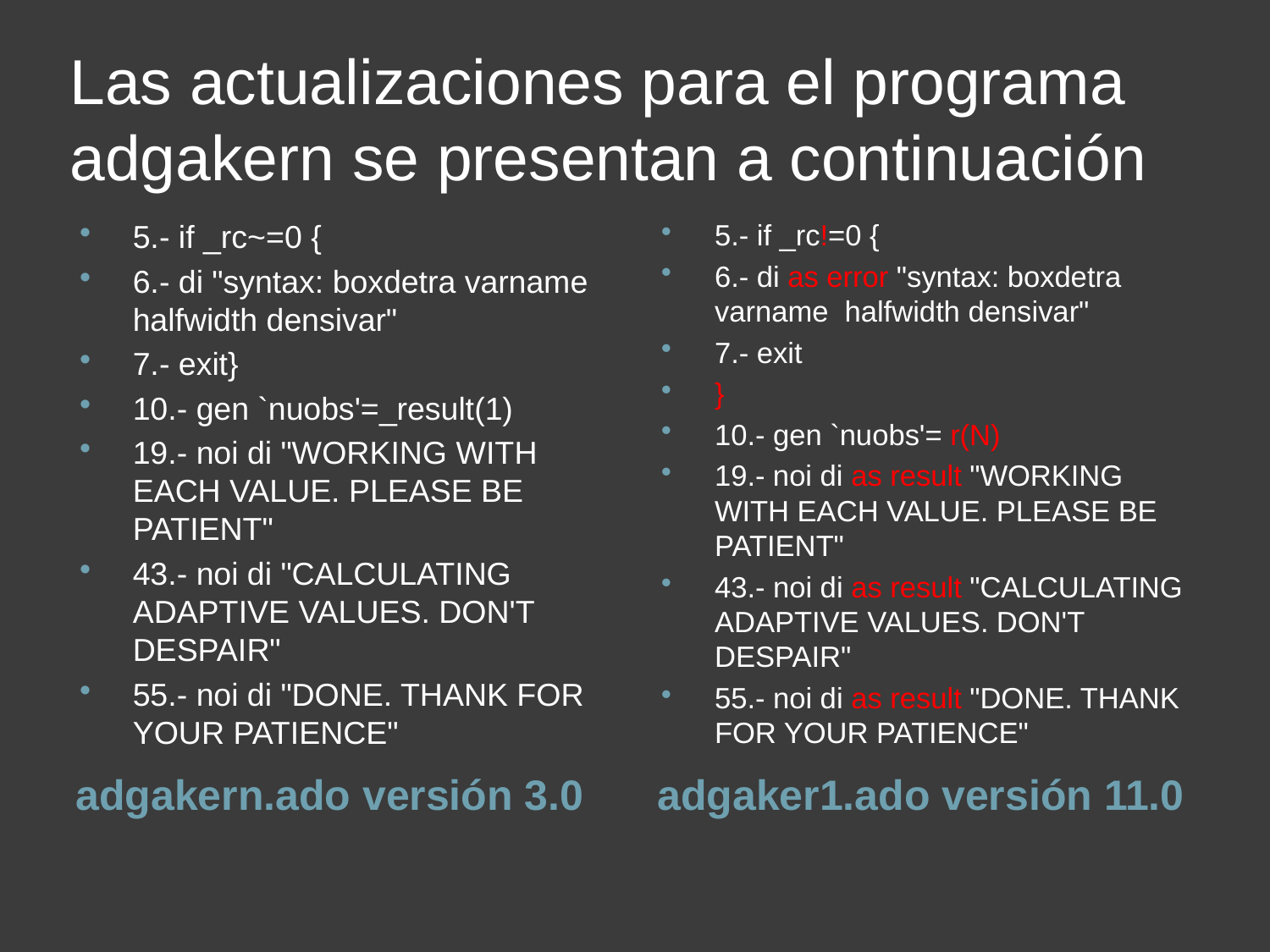

# Las actualizaciones para el programa adgakern se presentan a continuación
5.- if _rc~=0 {
6.- di "syntax: boxdetra varname  halfwidth densivar"
7.- exit}
10.- gen `nuobs'=_result(1)
19.- noi di "WORKING WITH EACH VALUE. PLEASE BE PATIENT"
43.- noi di "CALCULATING ADAPTIVE VALUES. DON'T DESPAIR"
55.- noi di "DONE. THANK FOR YOUR PATIENCE"
5.- if _rc!=0 {
6.- di as error "syntax: boxdetra varname  halfwidth densivar"
7.- exit
}
10.- gen `nuobs'= r(N)
19.- noi di as result "WORKING WITH EACH VALUE. PLEASE BE PATIENT"
43.- noi di as result "CALCULATING ADAPTIVE VALUES. DON'T DESPAIR"
55.- noi di as result "DONE. THANK FOR YOUR PATIENCE"
adgakern.ado versión 3.0
adgaker1.ado versión 11.0